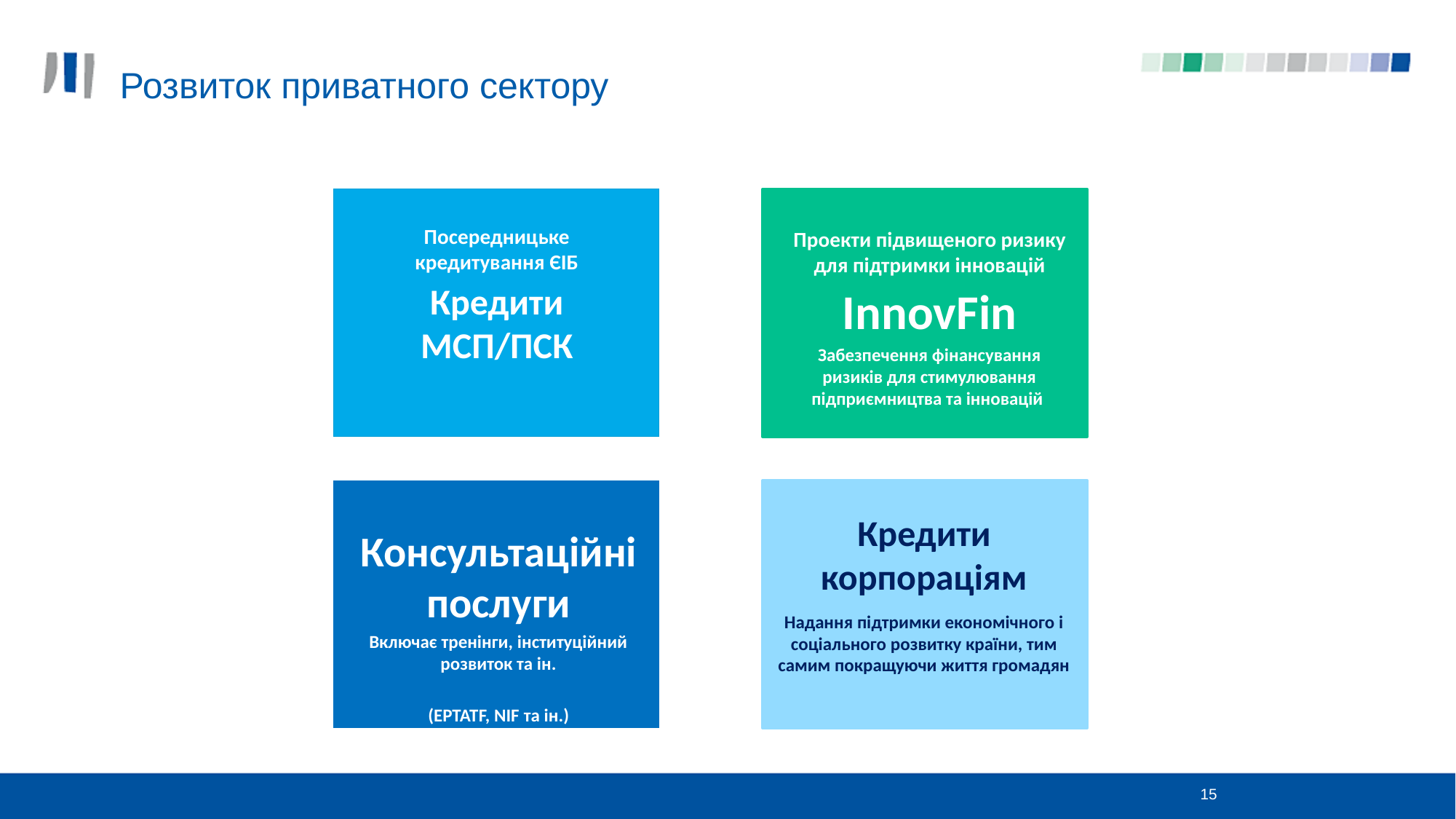

# Розвиток приватного сектору

Посередницьке кредитування ЄІБ
Кредити МСП/ПСК
Проекти підвищеного ризику для підтримки інновацій
InnovFin
Забезпечення фінансування ризиків для стимулювання підприємництва та інновацій

Кредити корпораціям
Надання підтримки економічного і соціального розвитку країни, тим самим покращуючи життя громадян
Консультаційні послуги
Включає тренінги, інституційний розвиток та ін.

(EPTATF, NIF та ін.)
15